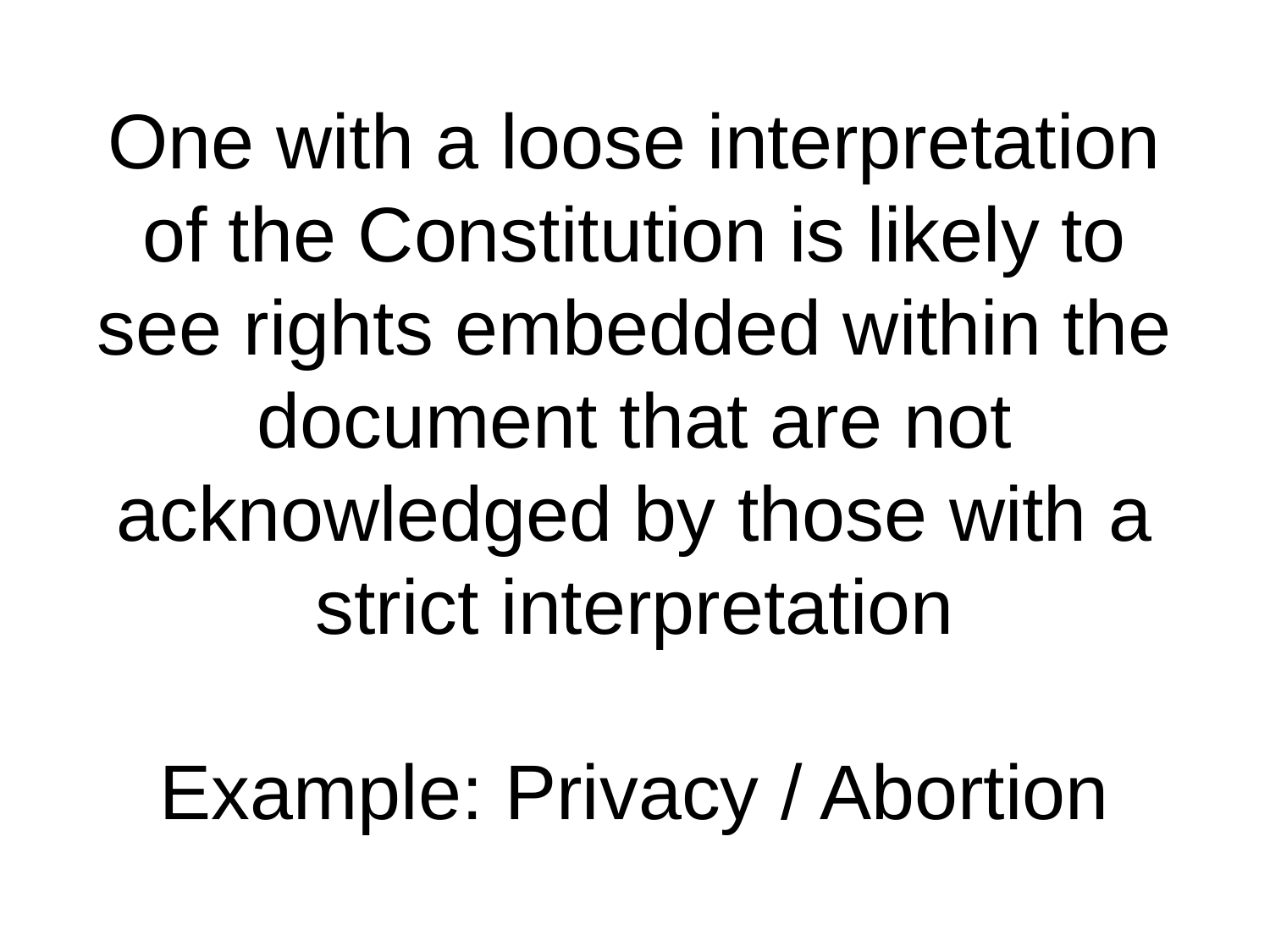

# One with a loose interpretation of the Constitution is likely to see rights embedded within the document that are not acknowledged by those with a strict interpretation Example: Privacy / Abortion